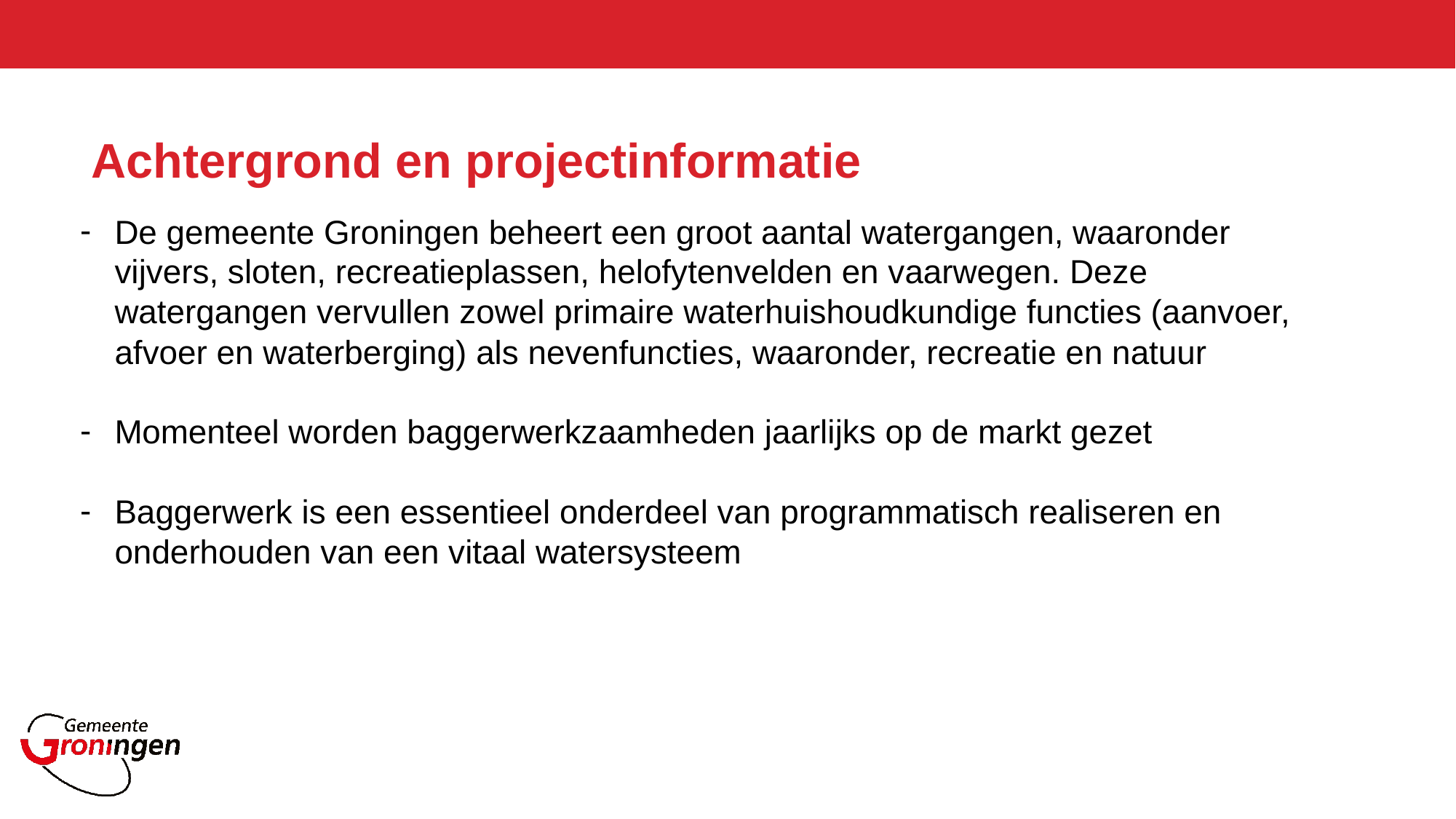

# Achtergrond en projectinformatie
De gemeente Groningen beheert een groot aantal watergangen, waaronder vijvers, sloten, recreatieplassen, helofytenvelden en vaarwegen. Deze watergangen vervullen zowel primaire waterhuishoudkundige functies (aanvoer, afvoer en waterberging) als nevenfuncties, waaronder, recreatie en natuur

Momenteel worden baggerwerkzaamheden jaarlijks op de markt gezet

Baggerwerk is een essentieel onderdeel van programmatisch realiseren en onderhouden van een vitaal watersysteem